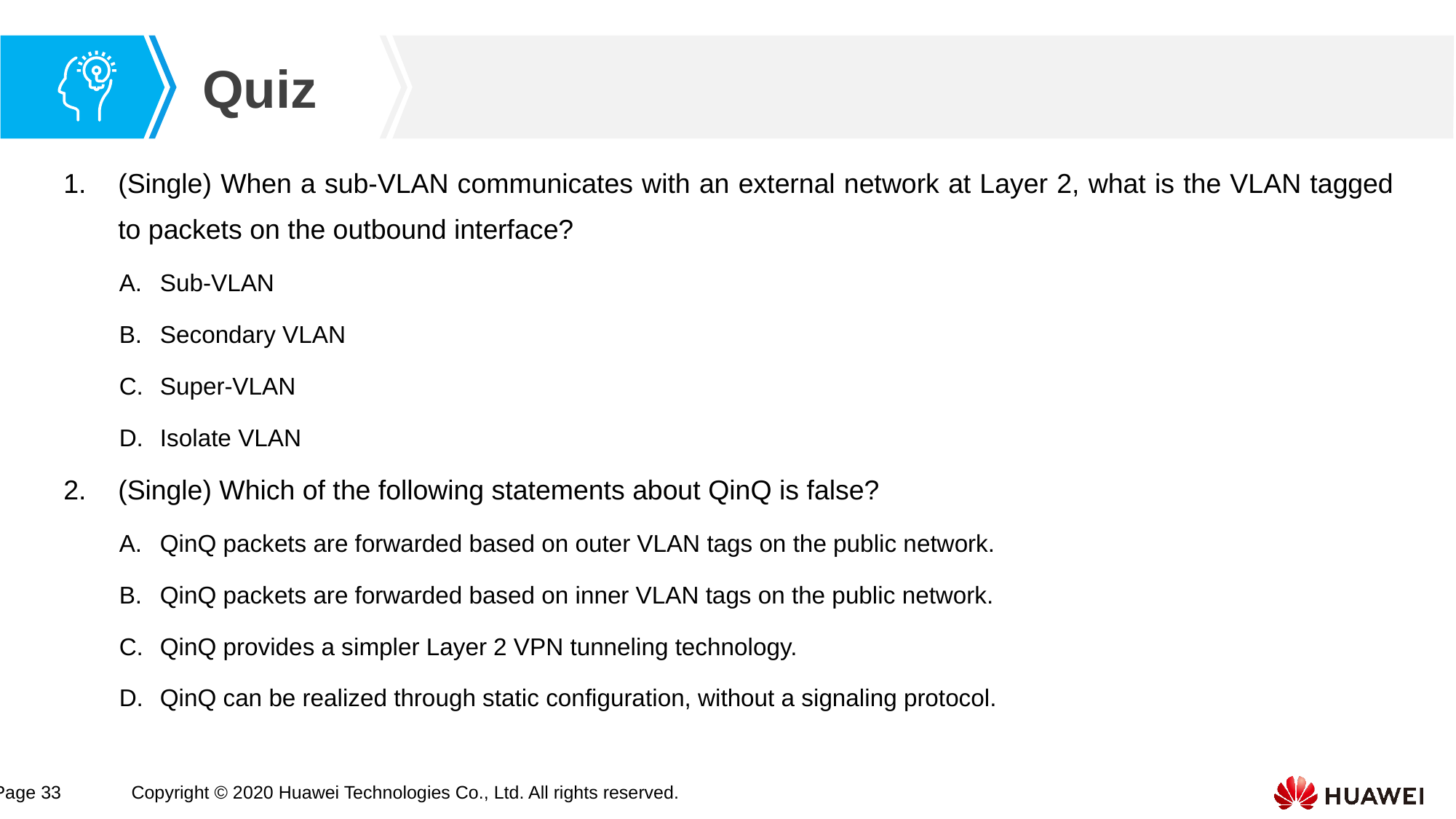

(Single) When a sub-VLAN communicates with an external network at Layer 2, what is the VLAN tagged to packets on the outbound interface?
Sub-VLAN
Secondary VLAN
Super-VLAN
Isolate VLAN
(Single) Which of the following statements about QinQ is false?
QinQ packets are forwarded based on outer VLAN tags on the public network.
QinQ packets are forwarded based on inner VLAN tags on the public network.
QinQ provides a simpler Layer 2 VPN tunneling technology.
QinQ can be realized through static configuration, without a signaling protocol.